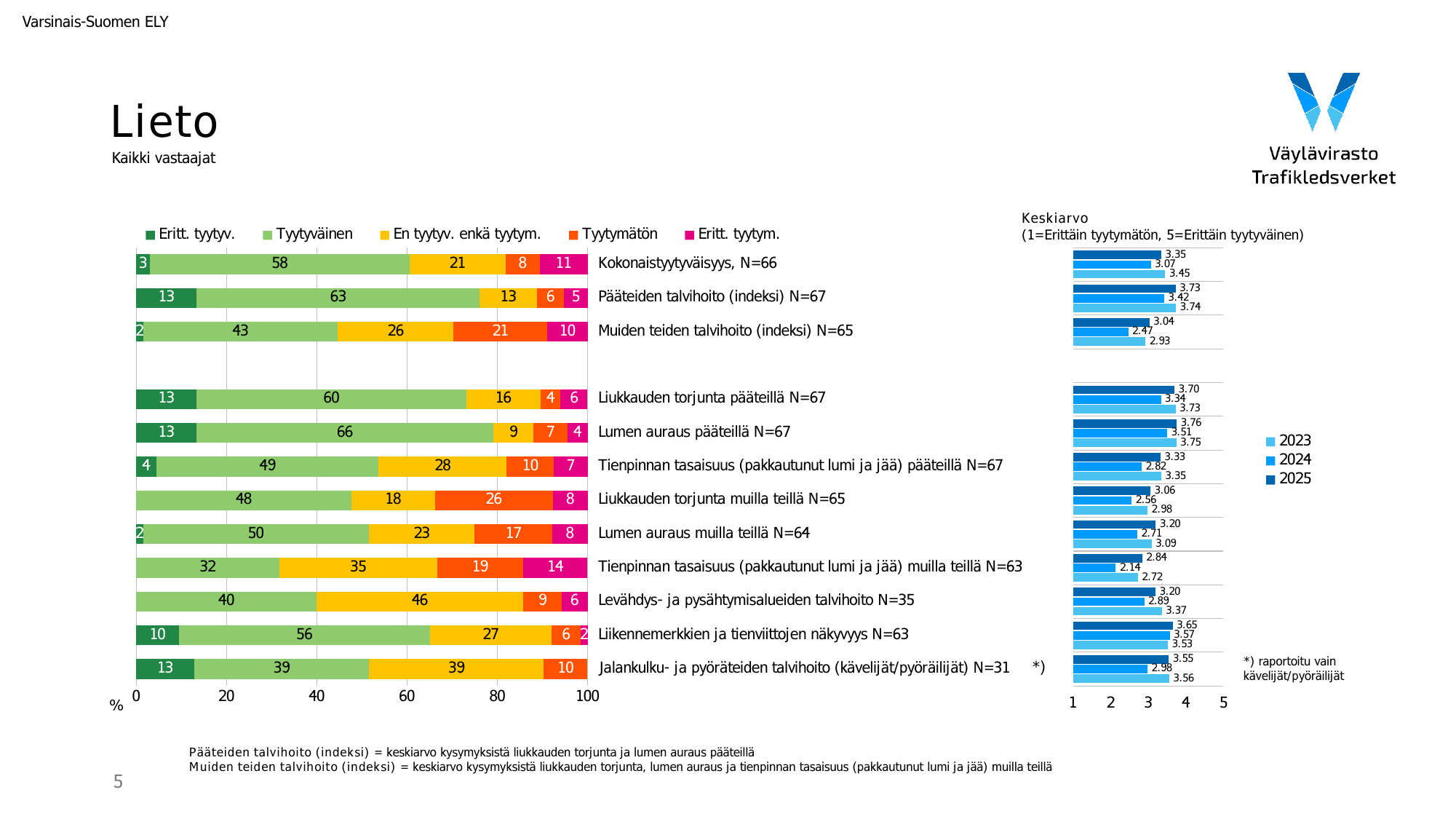

Varsinais-Suomen ELY
# Lieto
Kaikki vastaajat
Keskiarvo
(1=Erittäin tyytymätön, 5=Erittäin tyytyväinen)

### Chart

| Category | Eritt. tyytyv. | Tyytyväinen | En tyytyv. enkä tyytym. | Tyytymätön | Eritt. tyytym. |
|---|---|---|---|---|---|
| Kokonaistyytyväisyys, N=66 | 3.030303 | 57.575758 | 21.212121 | 7.575758 | 10.606061 |
| Pääteiden talvihoito (indeksi) N=67 | 13.432836 | 62.6865675 | 12.686567 | 5.9701495 | 5.2238805 |
| Muiden teiden talvihoito (indeksi) N=65 | 1.5625 | 43.146113333333325 | 25.606557666666664 | 20.796321666666667 | 9.930174000000001 |
|  | None | None | None | None | None |
| Liukkauden torjunta pääteillä N=67 | 13.432836 | 59.701493 | 16.41791 | 4.477612 | 5.970149 |
| Lumen auraus pääteillä N=67 | 13.432836 | 65.671642 | 8.955224 | 7.462687 | 4.477612 |
| Tienpinnan tasaisuus (pakkautunut lumi ja jää) pääteillä N=67 | 4.477612 | 49.253731 | 28.358209 | 10.447761 | 7.462687 |
| Liukkauden torjunta muilla teillä N=65 | None | 47.692308 | 18.461538 | 26.153846 | 7.692308 |
| Lumen auraus muilla teillä N=64 | 1.5625 | 50.0 | 23.4375 | 17.1875 | 7.8125 |
| Tienpinnan tasaisuus (pakkautunut lumi ja jää) muilla teillä N=63 | None | 31.746032 | 34.920635 | 19.047619 | 14.285714 |
| Levähdys- ja pysähtymisalueiden talvihoito N=35 | None | 40.0 | 45.714286 | 8.571429 | 5.714286 |
| Liikennemerkkien ja tienviittojen näkyvyys N=63 | 9.52381 | 55.555556 | 26.984127 | 6.349206 | 1.587302 |
| Jalankulku- ja pyöräteiden talvihoito (kävelijät/pyöräilijät) N=31 | 12.903226 | 38.709677 | 38.709677 | 9.677419 | None |

### Chart

| Category | 2025 | 2024 | 2023 |
|---|---|---|---|
*) raportoitu vain
kävelijät/pyöräilijät
*)
%
Pääteiden talvihoito (indeksi) = keskiarvo kysymyksistä liukkauden torjunta ja lumen auraus pääteillä
Muiden teiden talvihoito (indeksi) = keskiarvo kysymyksistä liukkauden torjunta, lumen auraus ja tienpinnan tasaisuus (pakkautunut lumi ja jää) muilla teillä

5